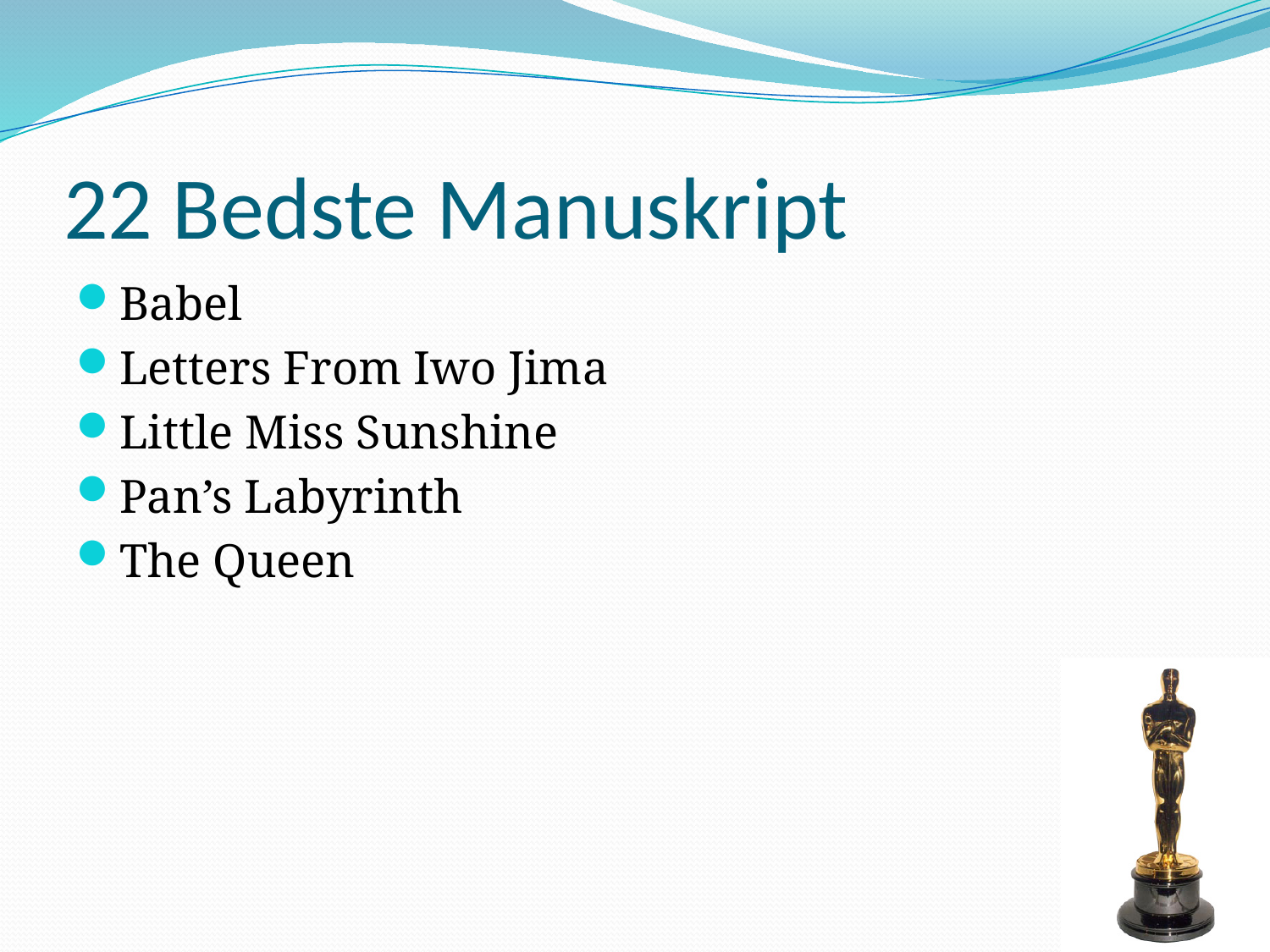

# 22 Bedste Manuskript
Babel
Letters From Iwo Jima
Little Miss Sunshine
Pan’s Labyrinth
The Queen